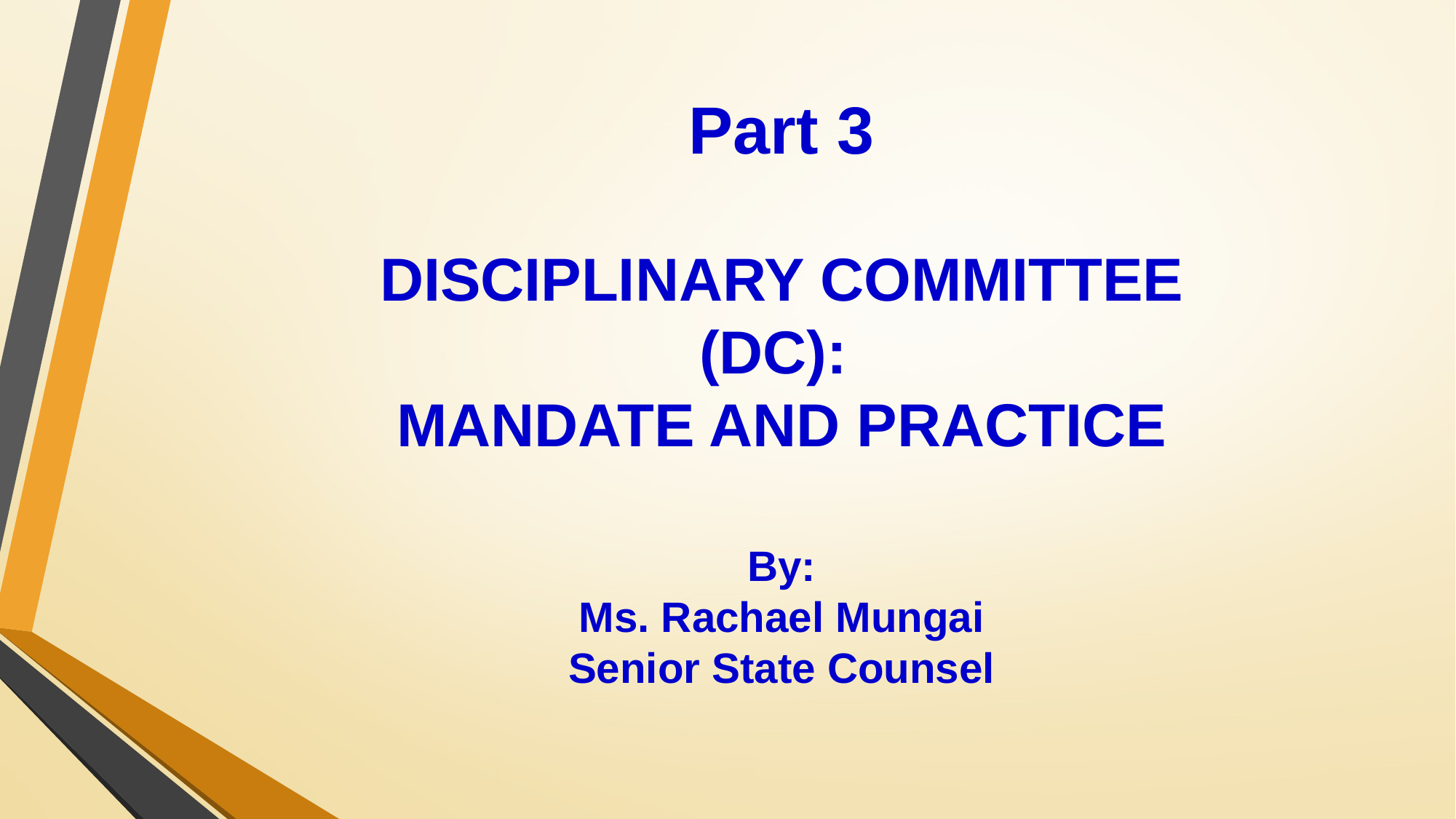

# Part 3 DISCIPLINARY COMMITTEE (DC): MANDATE AND PRACTICE By: Ms. Rachael Mungai Senior State Counsel